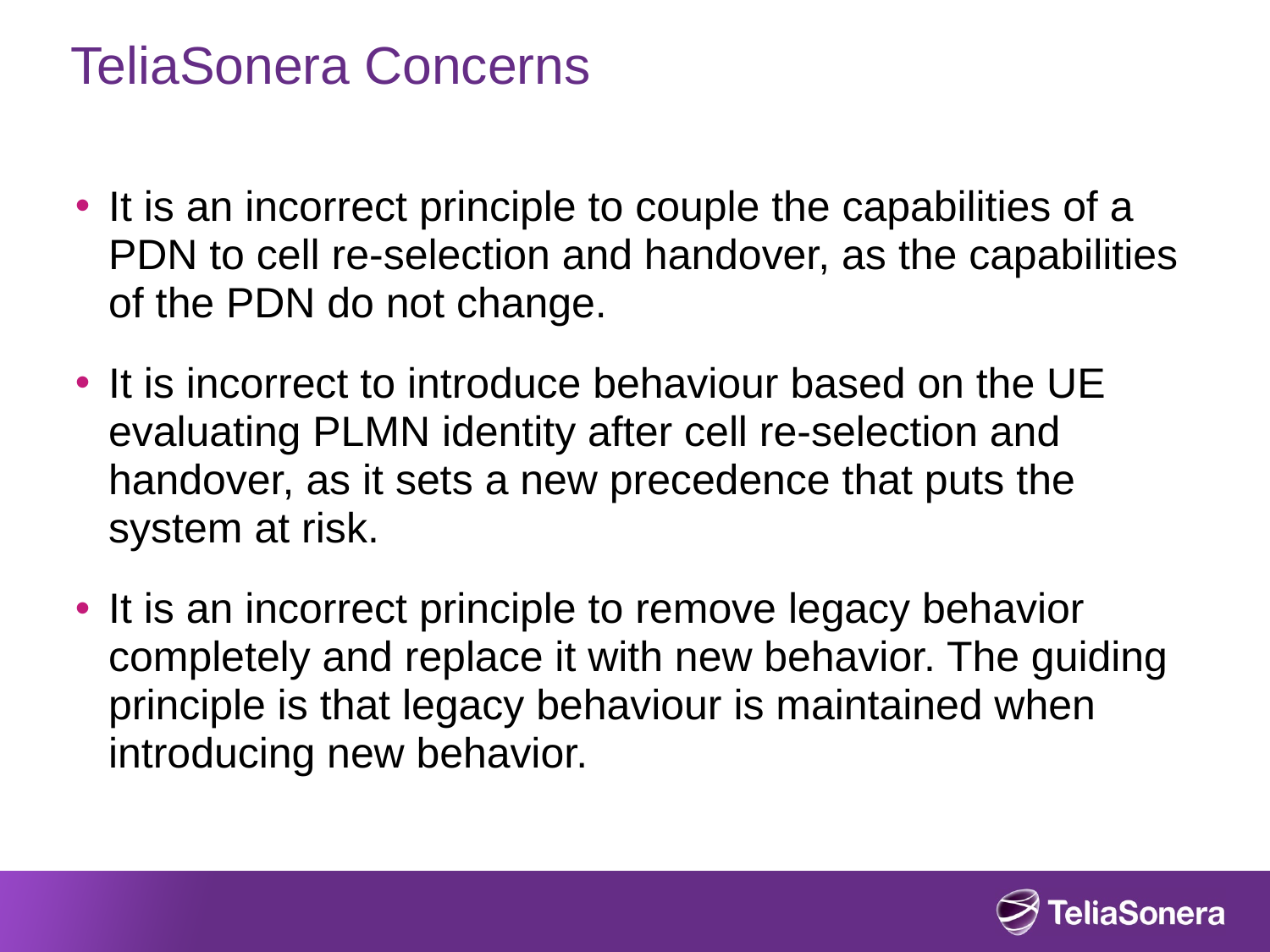

# TeliaSonera Concerns
It is an incorrect principle to couple the capabilities of a PDN to cell re-selection and handover, as the capabilities of the PDN do not change.
It is incorrect to introduce behaviour based on the UE evaluating PLMN identity after cell re-selection and handover, as it sets a new precedence that puts the system at risk.
It is an incorrect principle to remove legacy behavior completely and replace it with new behavior. The guiding principle is that legacy behaviour is maintained when introducing new behavior.